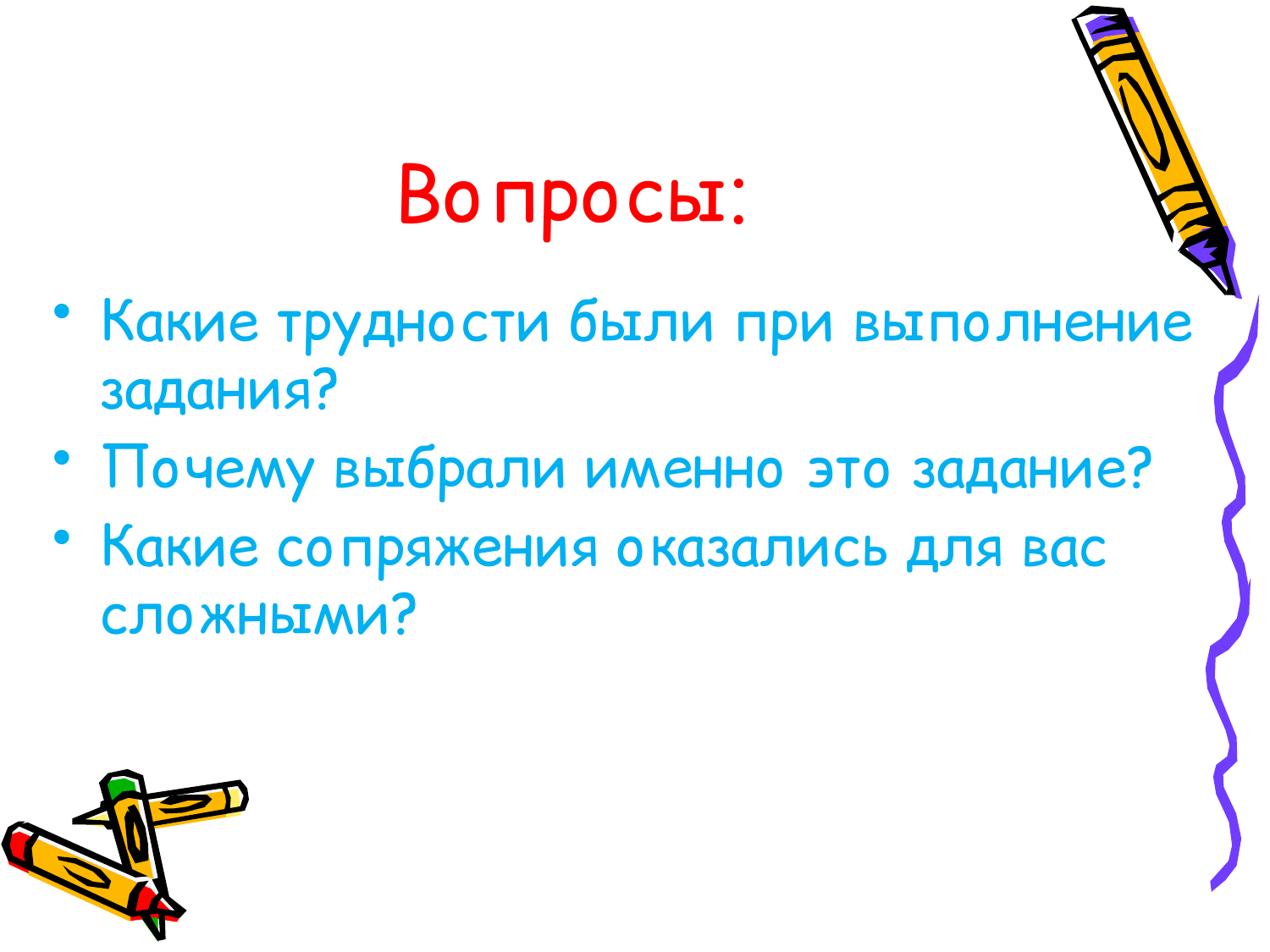

# Вопросы:
Какие трудности были при выполнение задания?
Почему выбрали именно это задание?
Какие сопряжения оказались для вас сложными?